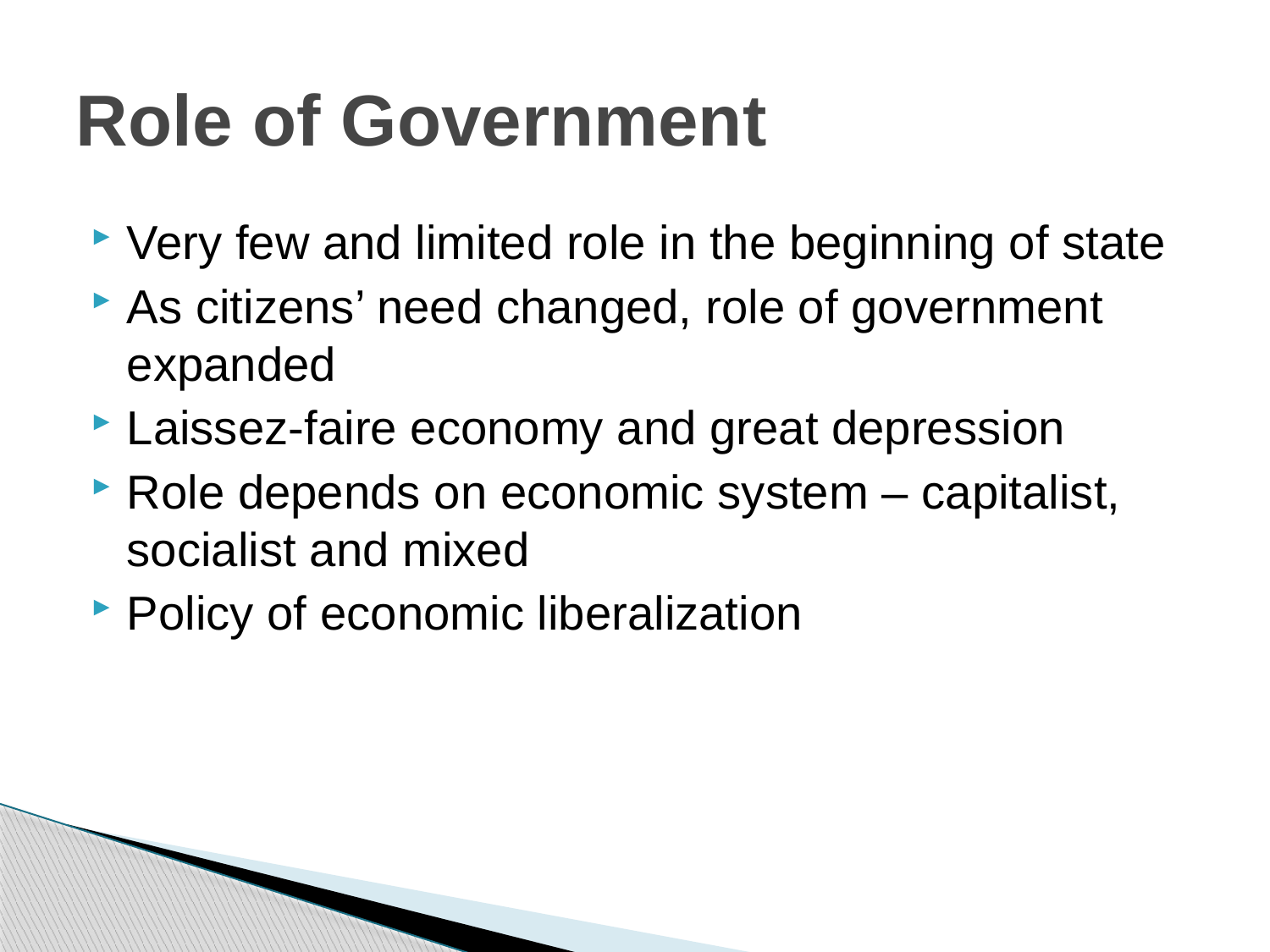

# Role of Government
Very few and limited role in the beginning of state
As citizens’ need changed, role of government expanded
Laissez-faire economy and great depression
Role depends on economic system – capitalist, socialist and mixed
Policy of economic liberalization